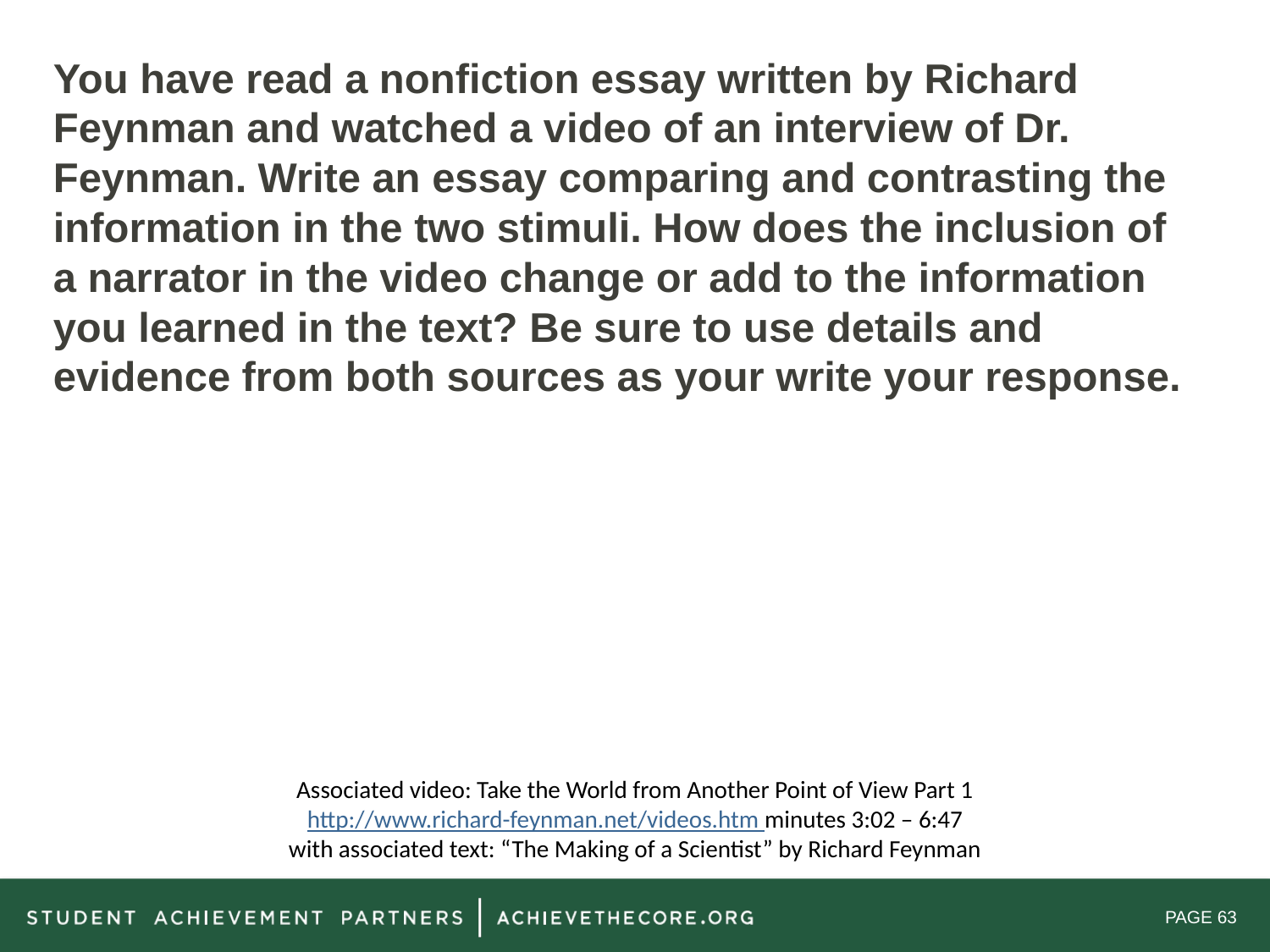

You have read a nonfiction essay written by Richard Feynman and watched a video of an interview of Dr. Feynman. Write an essay comparing and contrasting the information in the two stimuli. How does the inclusion of a narrator in the video change or add to the information you learned in the text? Be sure to use details and evidence from both sources as your write your response.

Associated video: Take the World from Another Point of View Part 1
 http://www.richard-feynman.net/videos.htm minutes 3:02 – 6:47
with associated text: “The Making of a Scientist” by Richard Feynman